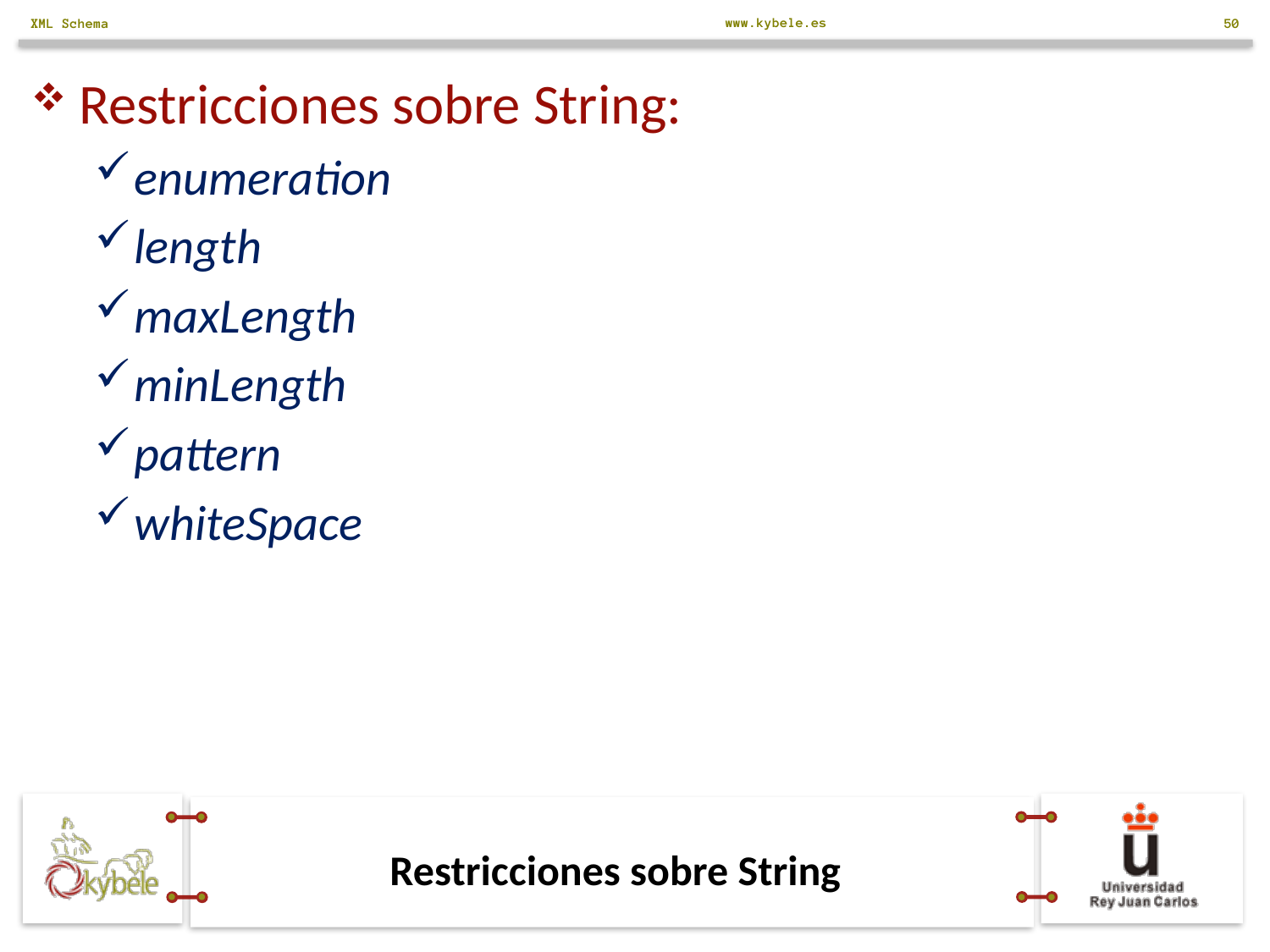

XML Schema
50
Restricciones sobre String:
enumeration
length
maxLength
minLength
pattern
whiteSpace
# Restricciones sobre String